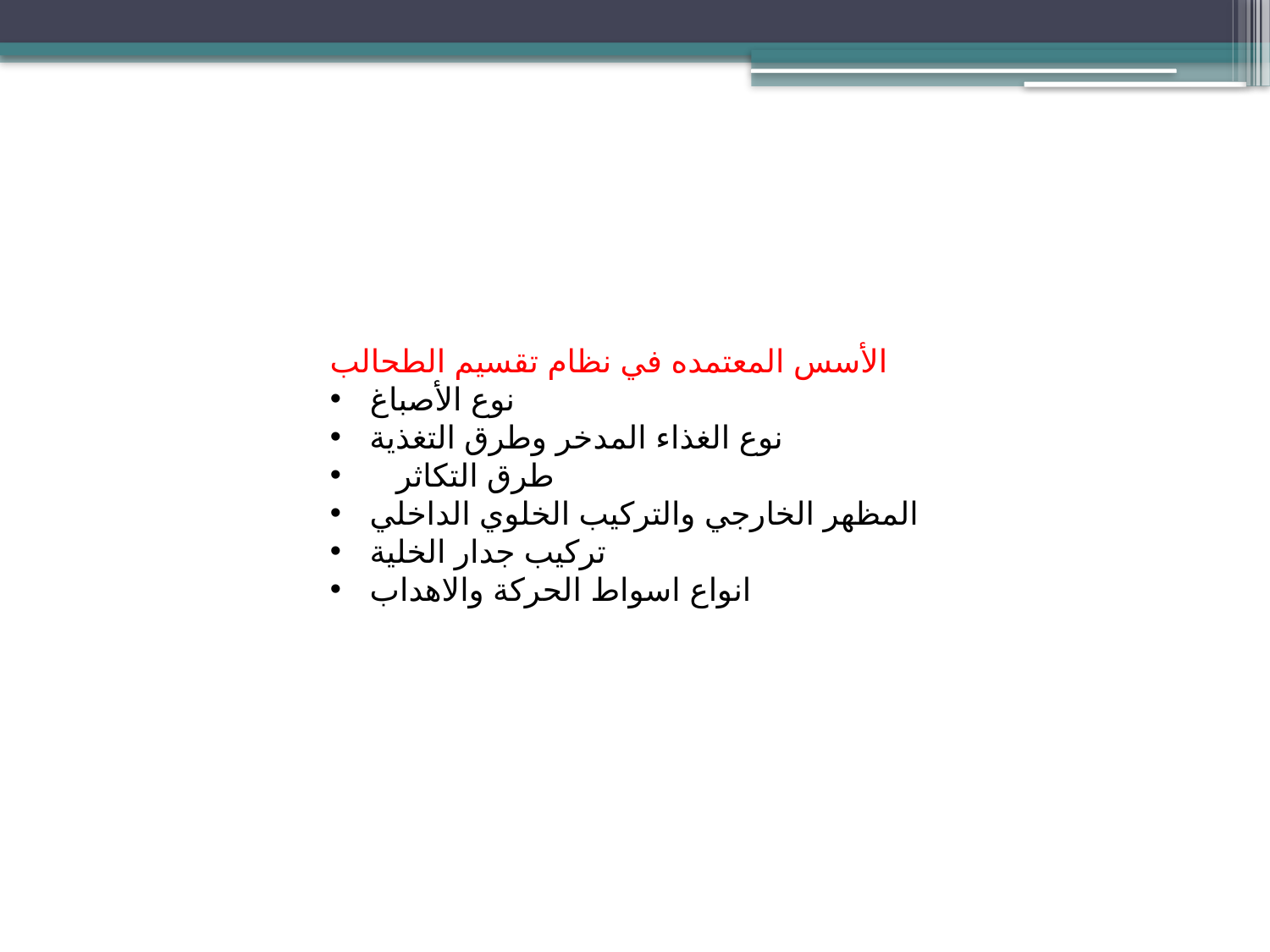

الأسس المعتمده في نظام تقسيم الطحالب
نوع الأصباغ
نوع الغذاء المدخر وطرق التغذية
   طرق التكاثر
المظهر الخارجي والتركيب الخلوي الداخلي
تركيب جدار الخلية
انواع اسواط الحركة والاهداب